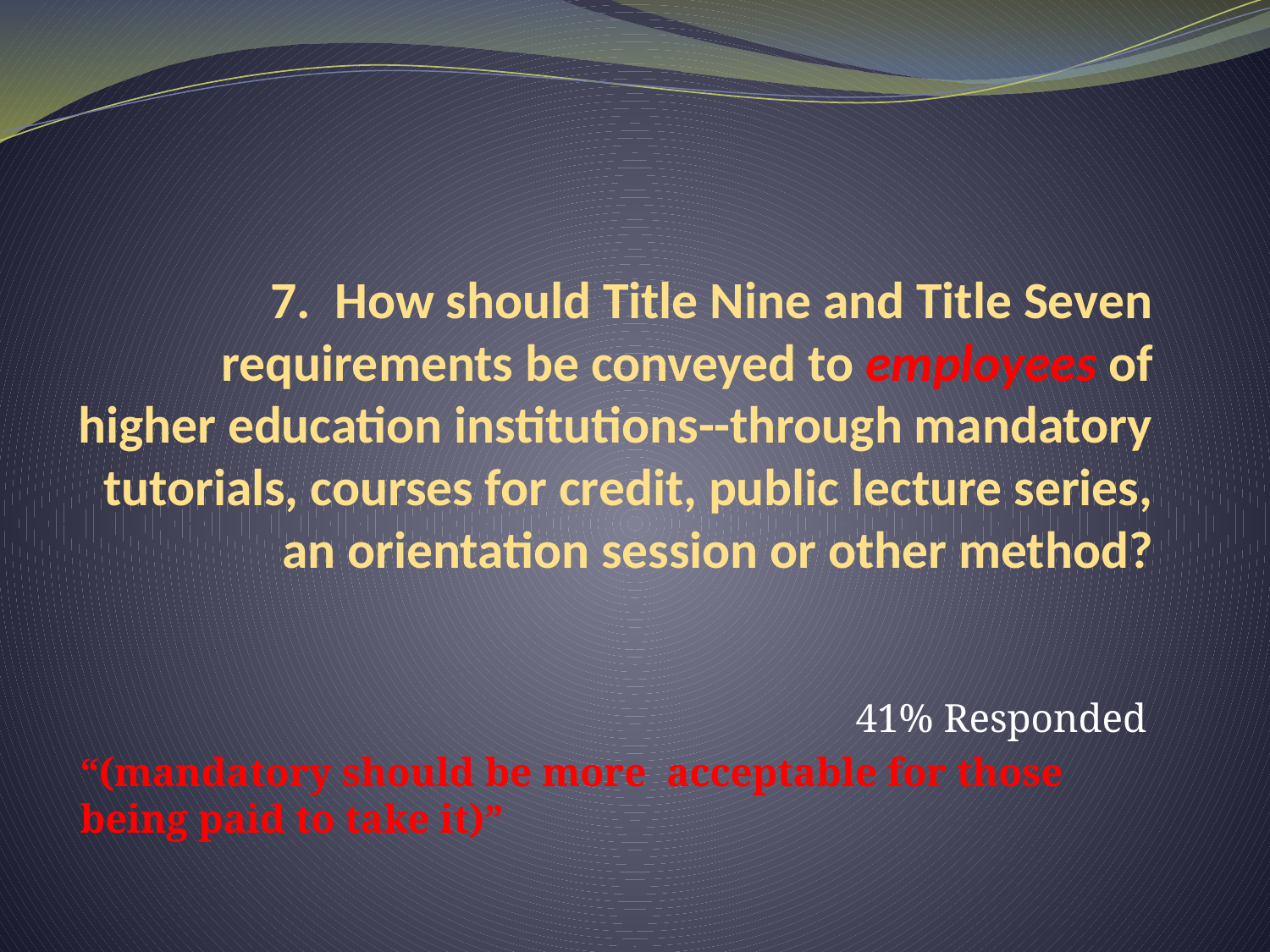

# 7.  How should Title Nine and Title Seven requirements be conveyed to employees of higher education institutions--through mandatory tutorials, courses for credit, public lecture series, an orientation session or other method?
41% Responded
“(mandatory should be more  acceptable for those being paid to take it)”